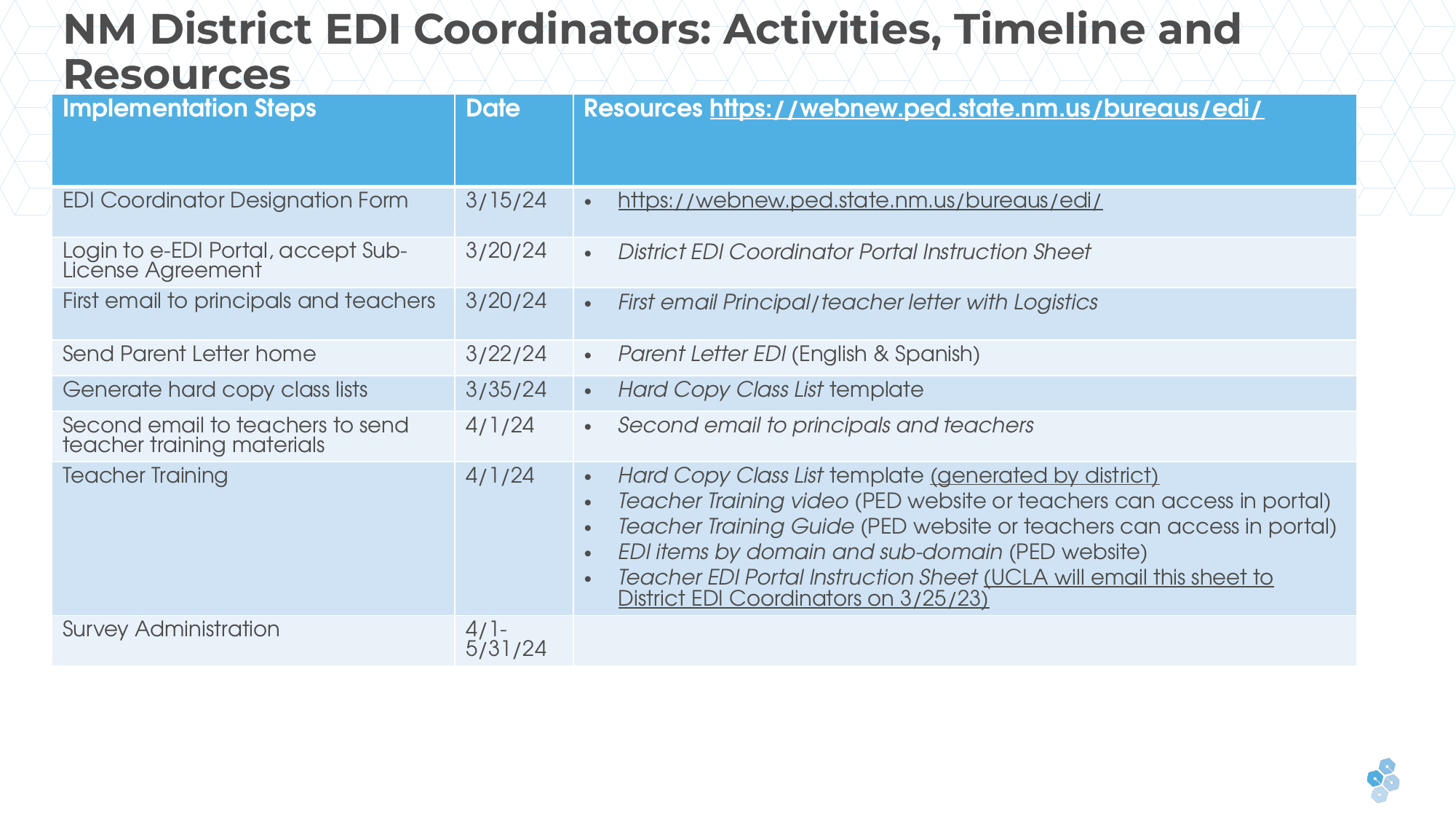

# NM District EDI Coordinators: Activities, Timeline and Resources
| Implementation Steps | Date | Resources https://webnew.ped.state.nm.us/bureaus/edi/ |
| --- | --- | --- |
| EDI Coordinator Designation Form | 3/15/24 | https://webnew.ped.state.nm.us/bureaus/edi/ |
| Login to e-EDI Portal, accept Sub-License Agreement | 3/20/24 | District EDI Coordinator Portal Instruction Sheet |
| First email to principals and teachers | 3/20/24 | First email Principal/teacher letter with Logistics |
| Send Parent Letter home | 3/22/24 | Parent Letter EDI (English & Spanish) |
| Generate hard copy class lists | 3/35/24 | Hard Copy Class List template |
| Second email to teachers to send teacher training materials | 4/1/24 | Second email to principals and teachers |
| Teacher Training | 4/1/24 | Hard Copy Class List template (generated by district) Teacher Training video (PED website or teachers can access in portal) Teacher Training Guide (PED website or teachers can access in portal) EDI items by domain and sub-domain (PED website) Teacher EDI Portal Instruction Sheet (UCLA will email this sheet to District EDI Coordinators on 3/25/23) |
| Survey Administration | 4/1-5/31/24 |  |